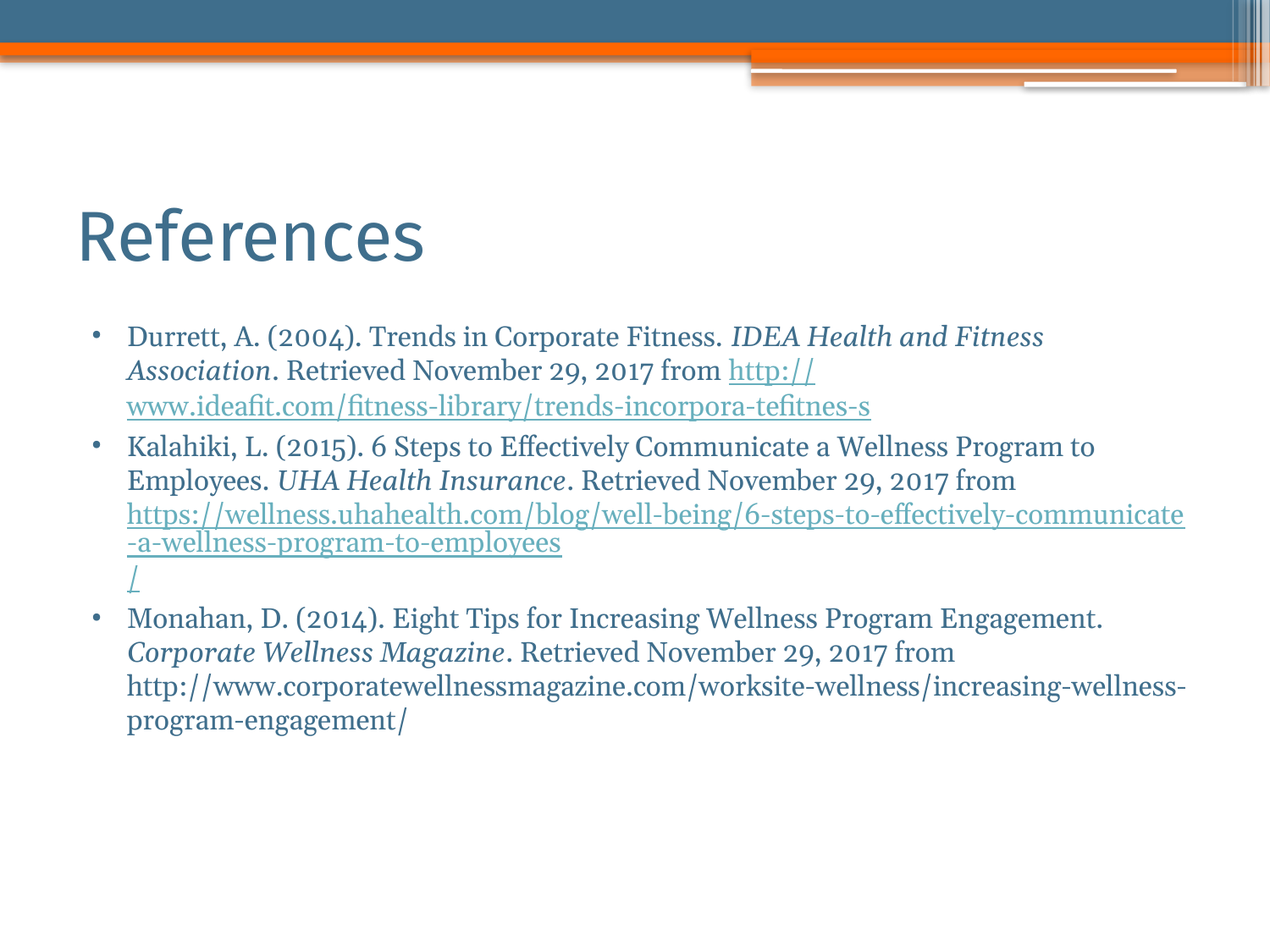

# References
Durrett, A. (2004). Trends in Corporate Fitness. IDEA Health and Fitness Association. Retrieved November 29, 2017 from http://www.ideafit.com/fitness-library/trends-incorpora-tefitnes-s
Kalahiki, L. (2015). 6 Steps to Effectively Communicate a Wellness Program to Employees. UHA Health Insurance. Retrieved November 29, 2017 from https://wellness.uhahealth.com/blog/well-being/6-steps-to-effectively-communicate-a-wellness-program-to-employees/
Monahan, D. (2014). Eight Tips for Increasing Wellness Program Engagement. Corporate Wellness Magazine. Retrieved November 29, 2017 from http://www.corporatewellnessmagazine.com/worksite-wellness/increasing-wellness-program-engagement/